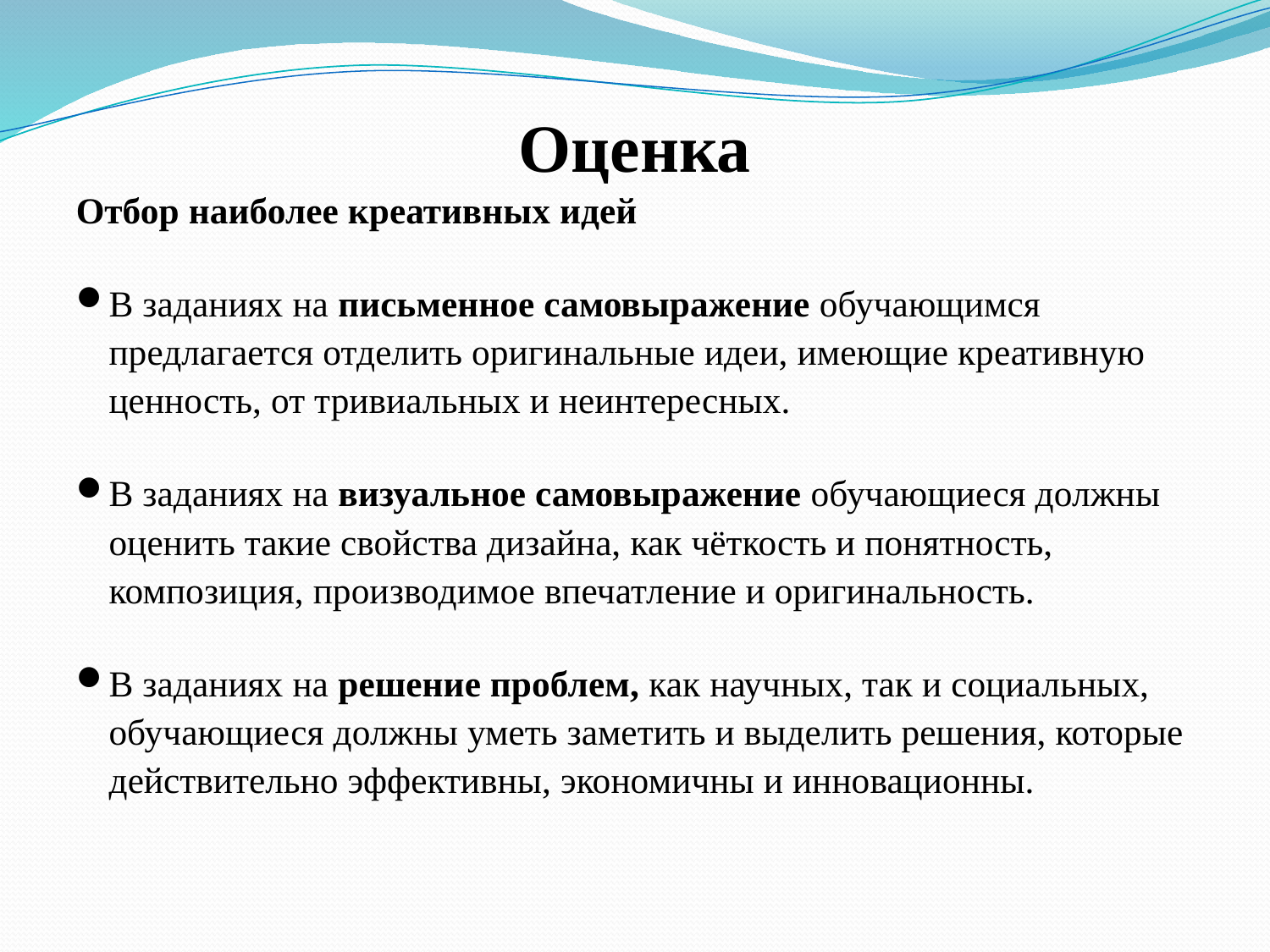

# Оценка
Отбор наиболее креативных идей

В заданиях на письменное самовыражение обучающимся предлагается отделить оригинальные идеи, имеющие креативную ценность, от тривиальных и неинтересных.

В заданиях на визуальное самовыражение обучающиеся должны оценить такие свойства дизайна, как чёткость и понятность, композиция, производимое впечатление и оригинальность.

В заданиях на решение проблем, как научных, так и социальных, обучающиеся должны уметь заметить и выделить решения, которые действительно эффективны, экономичны и инновационны.